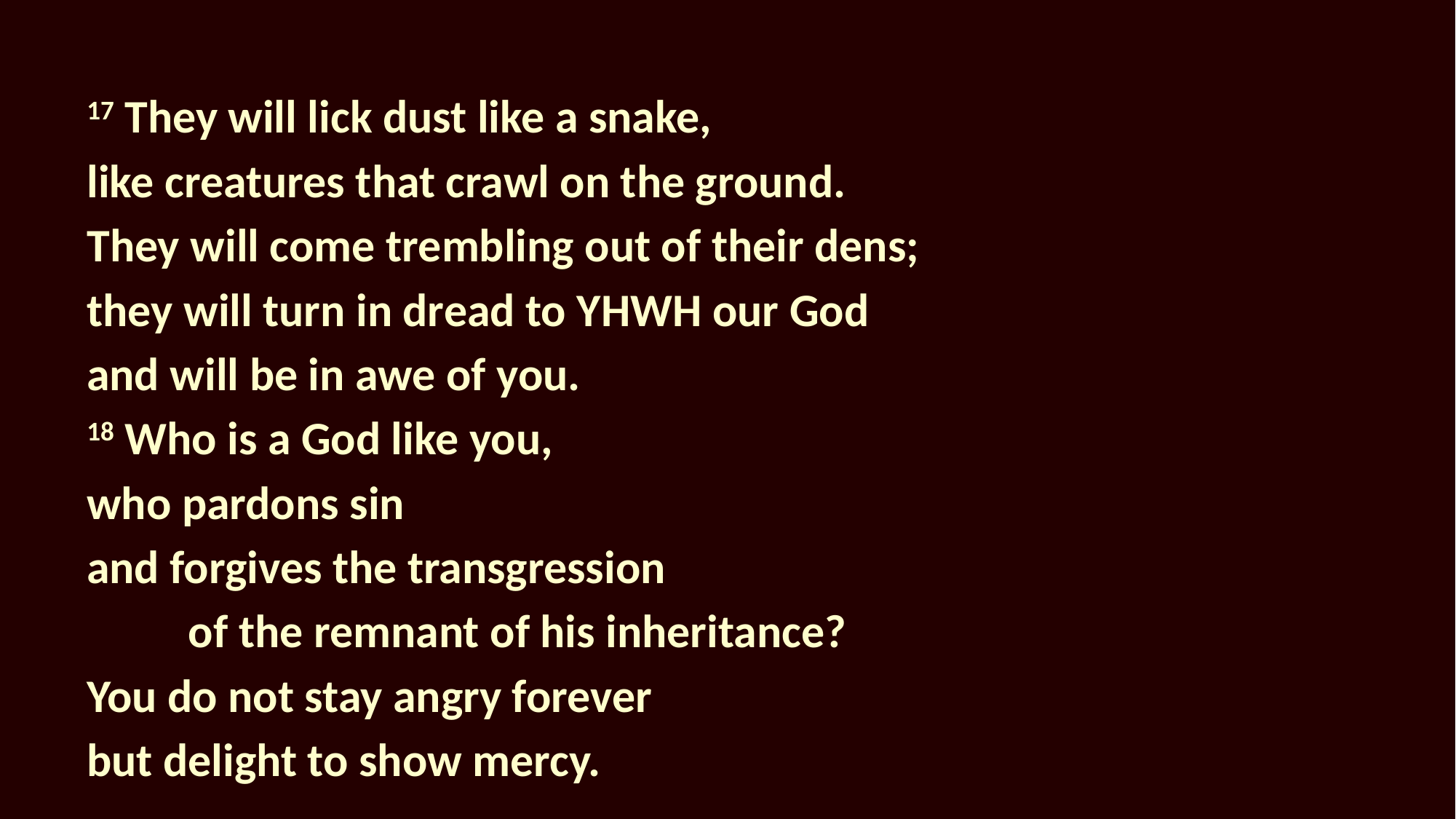

17 They will lick dust like a snake,
like creatures that crawl on the ground.
They will come trembling out of their dens;
they will turn in dread to YHWH our God
and will be in awe of you.
18 Who is a God like you,
who pardons sin
and forgives the transgression
	of the remnant of his inheritance?
You do not stay angry forever
but delight to show mercy.